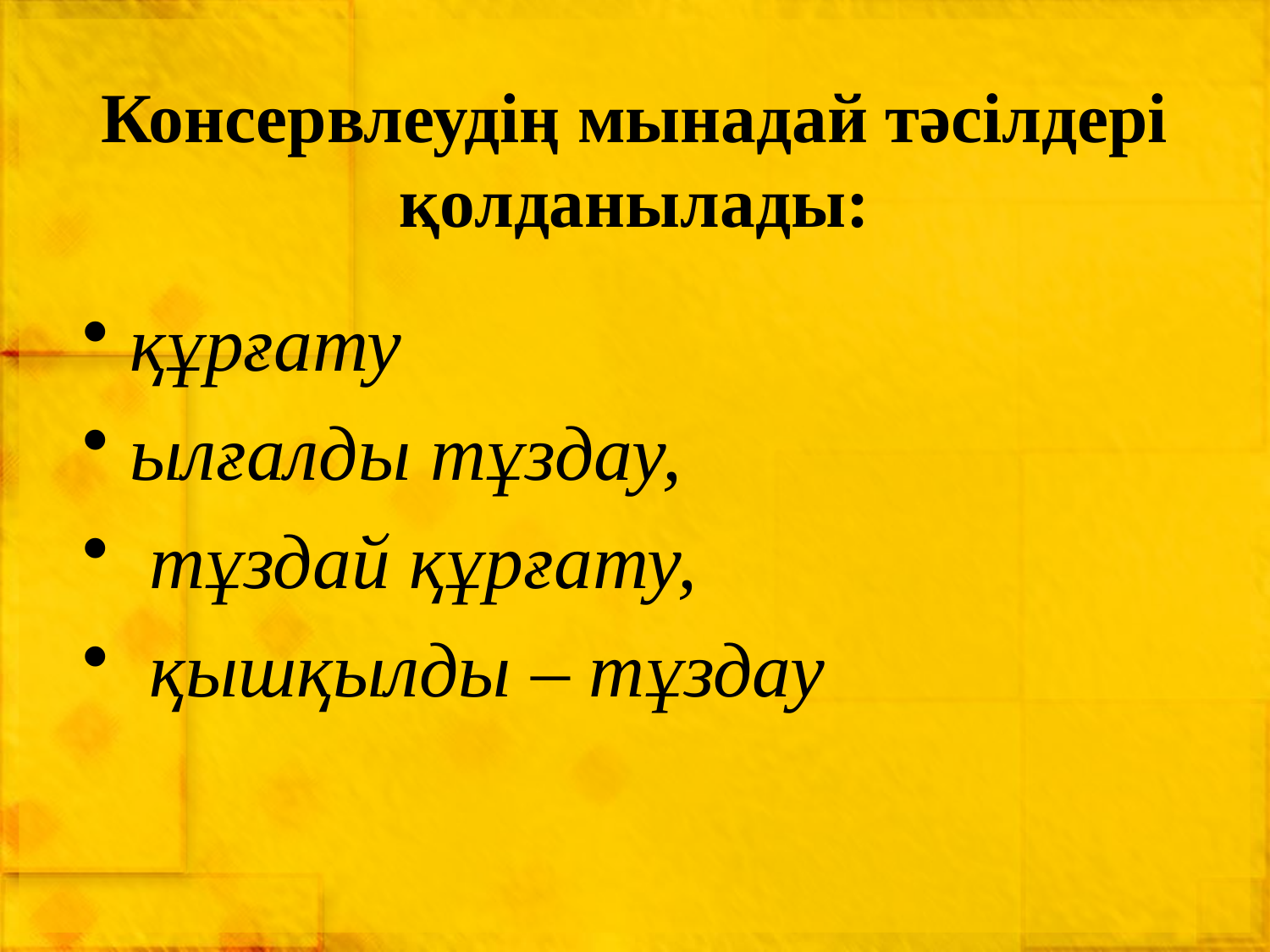

# Консервлеудің мынадай тәсілдері қолданылады:
құрғату
ылғалды тұздау,
 тұздай құрғату,
 қышқылды – тұздау